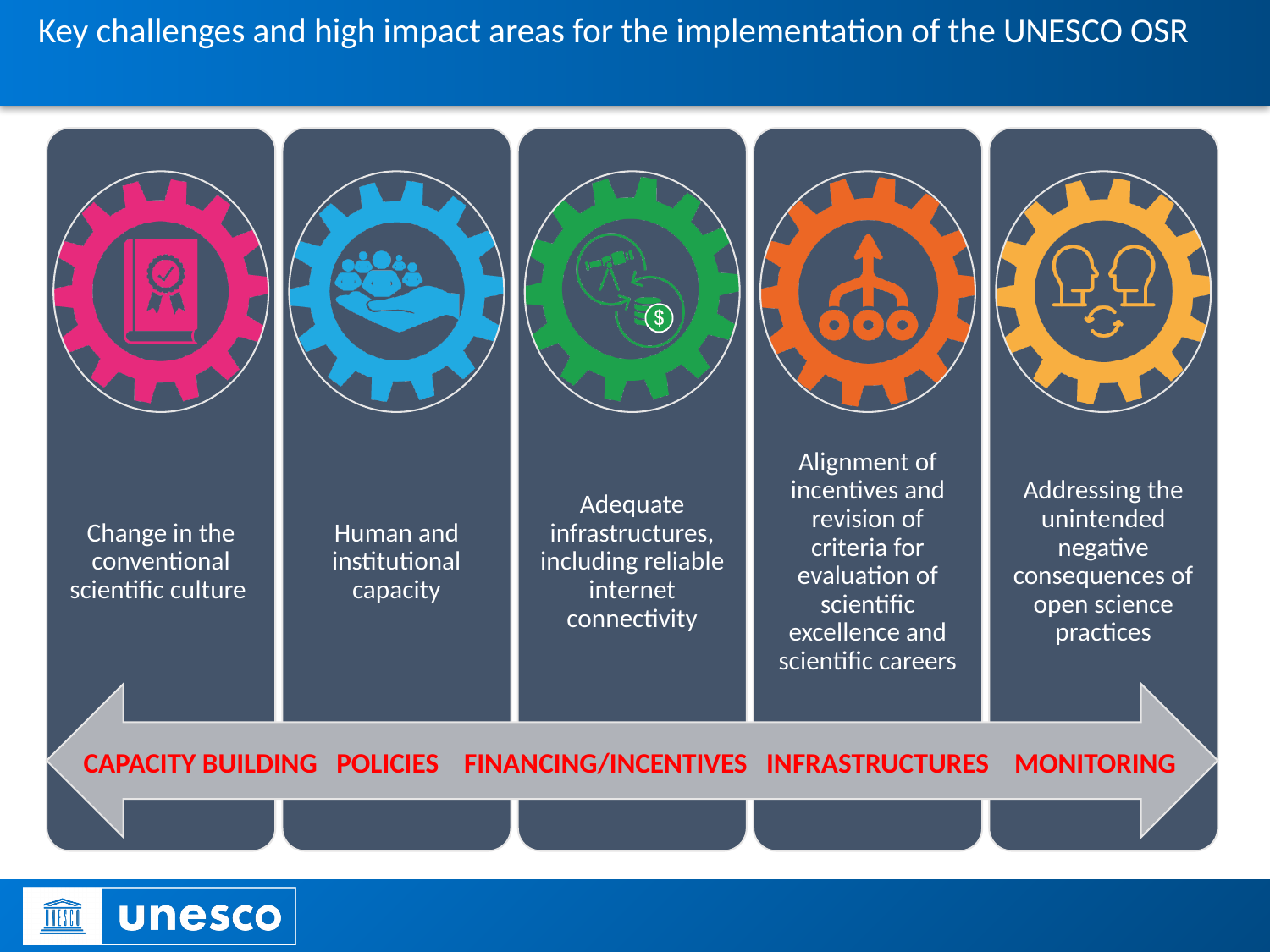

# Key challenges and high impact areas for the implementation of the UNESCO OSR
Change in the conventional scientific culture
Human and institutional capacity
Adequate infrastructures, including reliable internet connectivity
Alignment of incentives and revision of criteria for evaluation of scientific excellence and scientific careers
Addressing the unintended negative consequences of open science practices
CAPACITY BUILDING   POLICIES    FINANCING/INCENTIVES   INFRASTRUCTURES    MONITORING